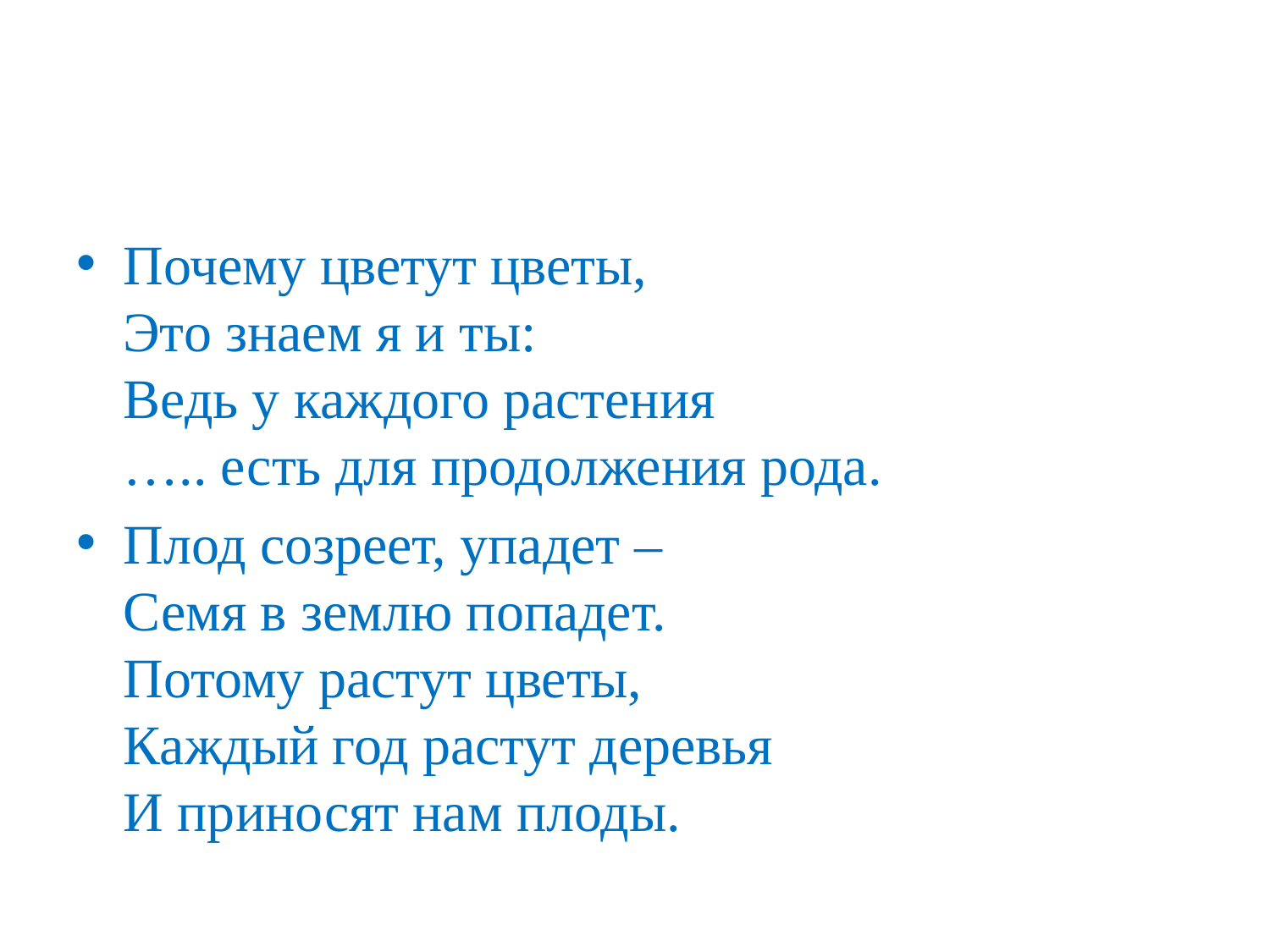

#
Почему цветут цветы,
Это знаем я и ты:
Ведь у каждого растения
….. есть для продолжения рода.
Плод созреет, упадет –
Семя в землю попадет.
Потому растут цветы,
Каждый год растут деревья
И приносят нам плоды.